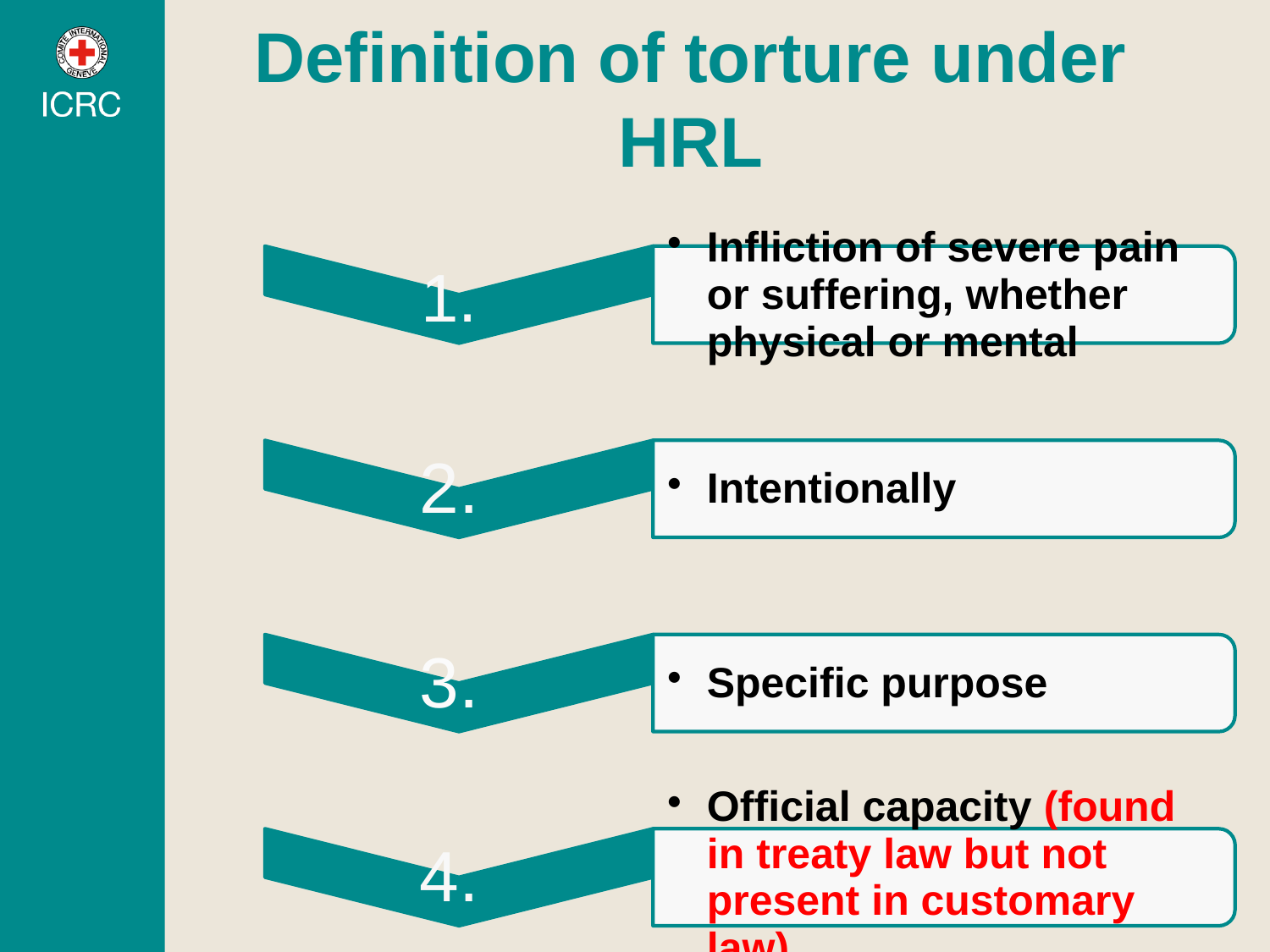

# Definition of torture under HRL
1.
2.
3.
Infliction of severe pain or suffering, whether physical or mental
Intentionally
Specific purpose
4.